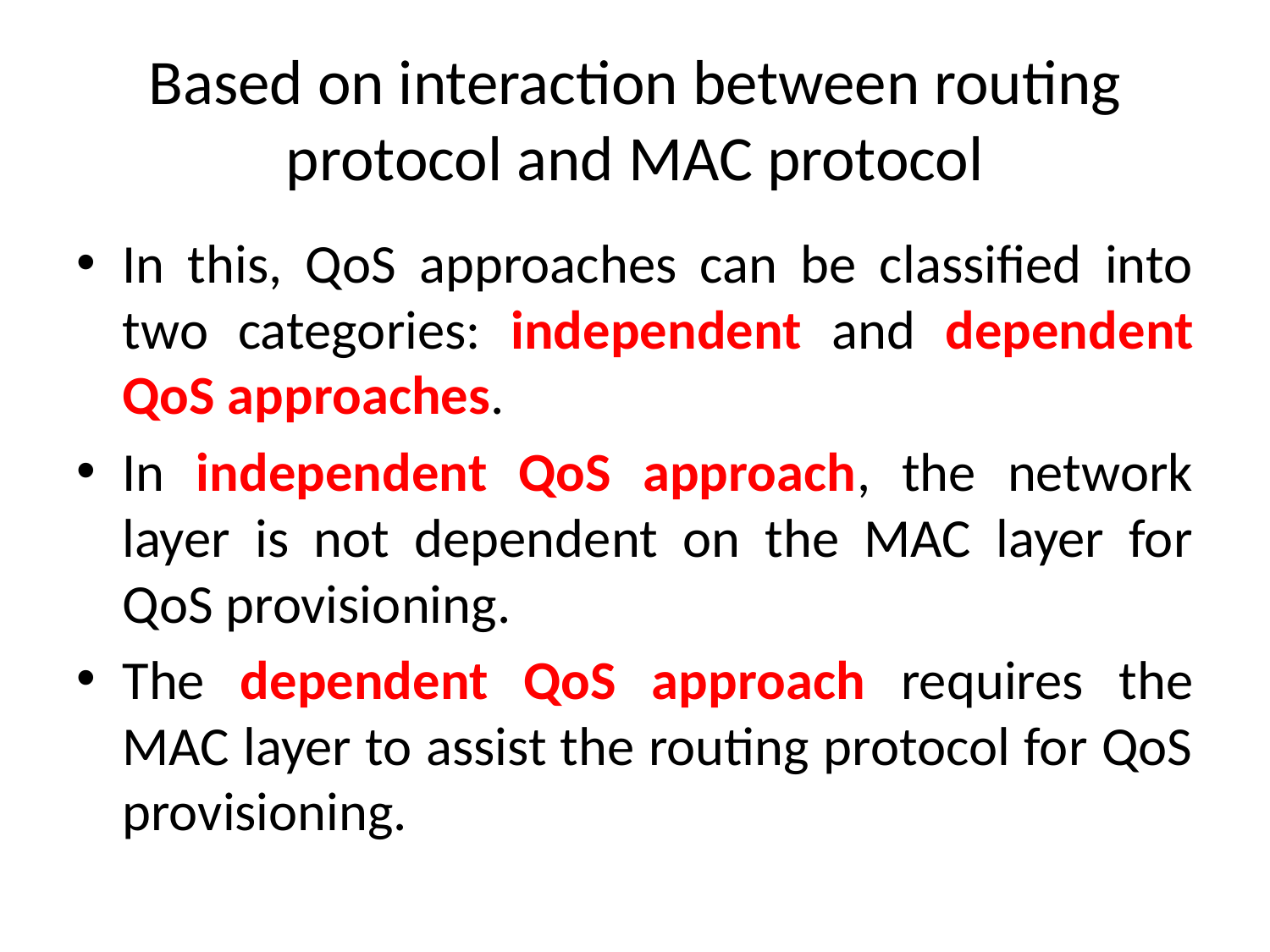

# Based on interaction between routing protocol and MAC protocol
In this, QoS approaches can be classified into two categories: independent and dependent QoS approaches.
In independent QoS approach, the network layer is not dependent on the MAC layer for QoS provisioning.
The dependent QoS approach requires the MAC layer to assist the routing protocol for QoS provisioning.